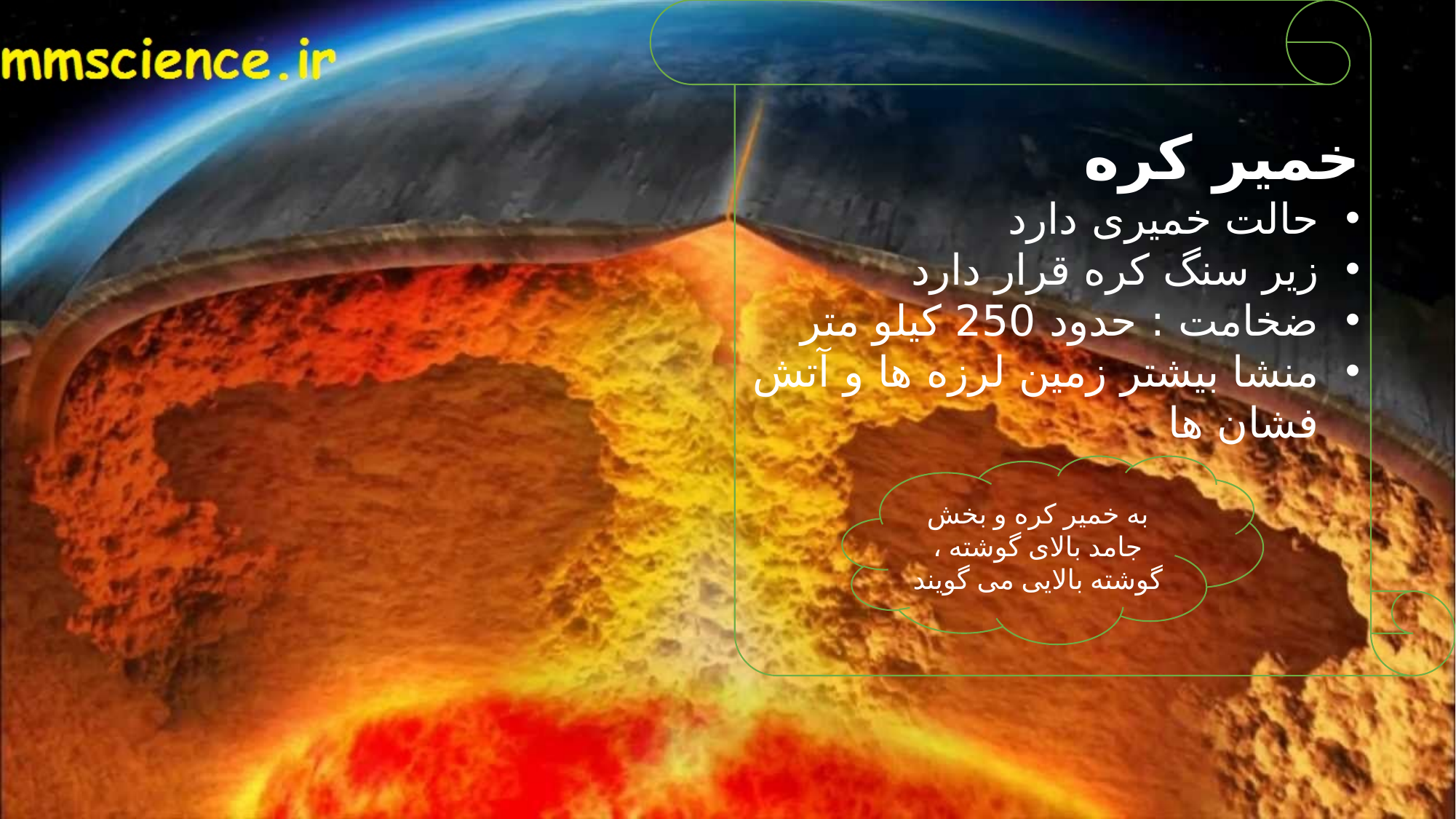

خمیر کره
حالت خمیری دارد
زیر سنگ کره قرار دارد
ضخامت : حدود 250 کیلو متر
منشا بیشتر زمین لرزه ها و آتش فشان ها

به خمیر کره و بخش جامد بالای گوشته ، گوشته بالایی می گویند